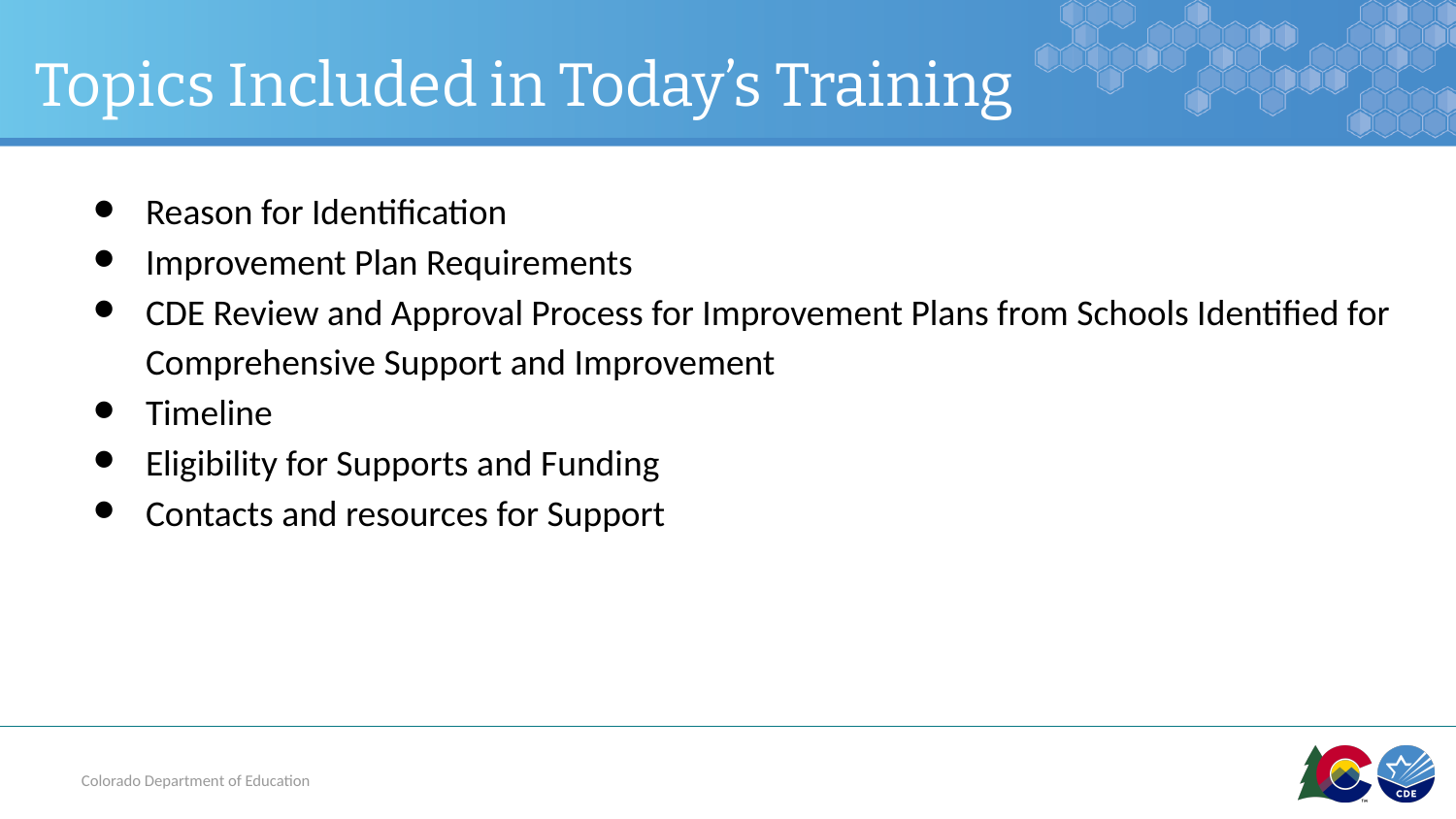

# Topics Included in Today’s Training
Reason for Identification
Improvement Plan Requirements
CDE Review and Approval Process for Improvement Plans from Schools Identified for Comprehensive Support and Improvement
Timeline
Eligibility for Supports and Funding
Contacts and resources for Support